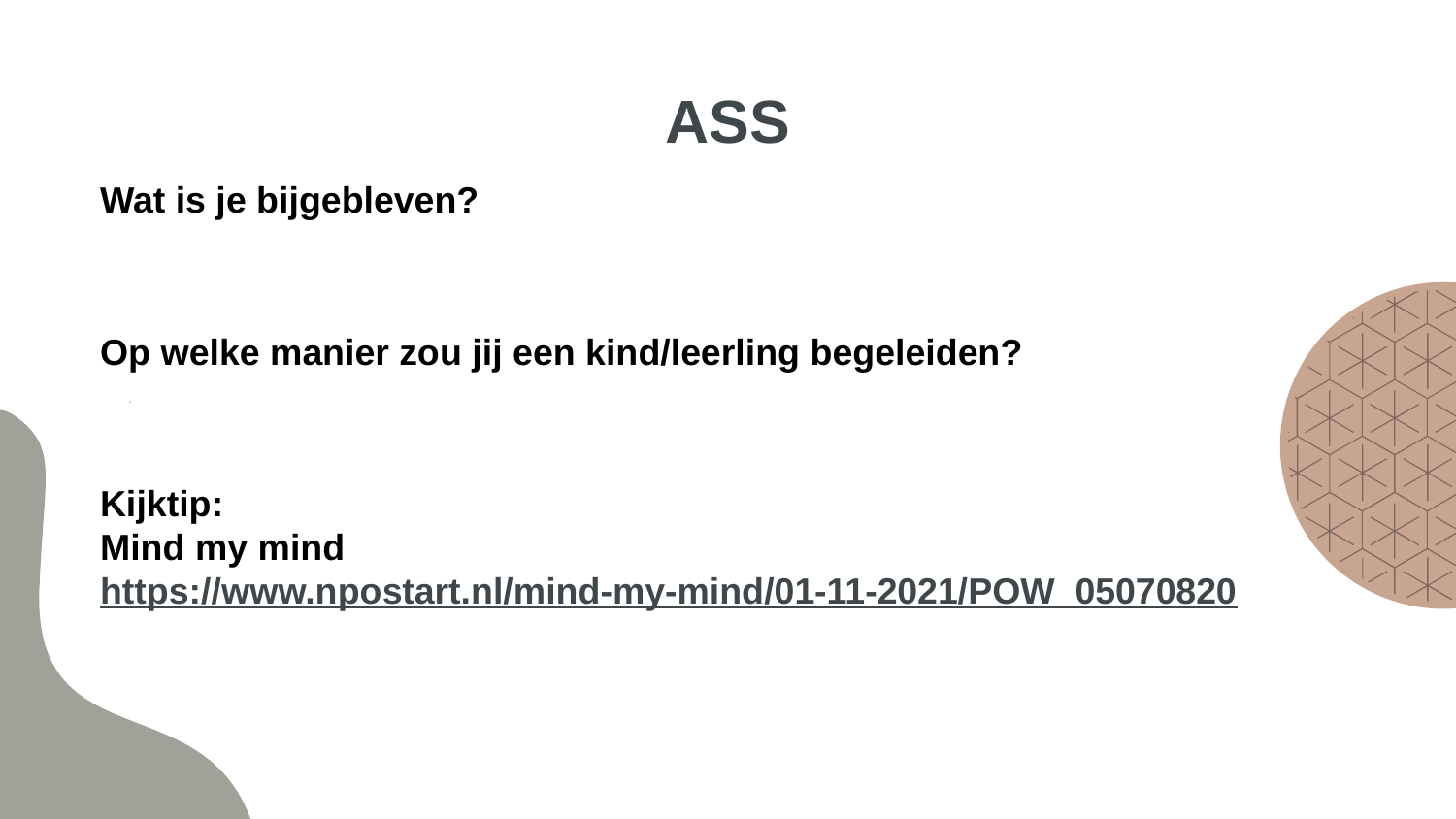

# ASS
Wat is je bijgebleven?

Op welke manier zou jij een kind/leerling begeleiden?

Kijktip:
Mind my mind https://www.npostart.nl/mind-my-mind/01-11-2021/POW_05070820